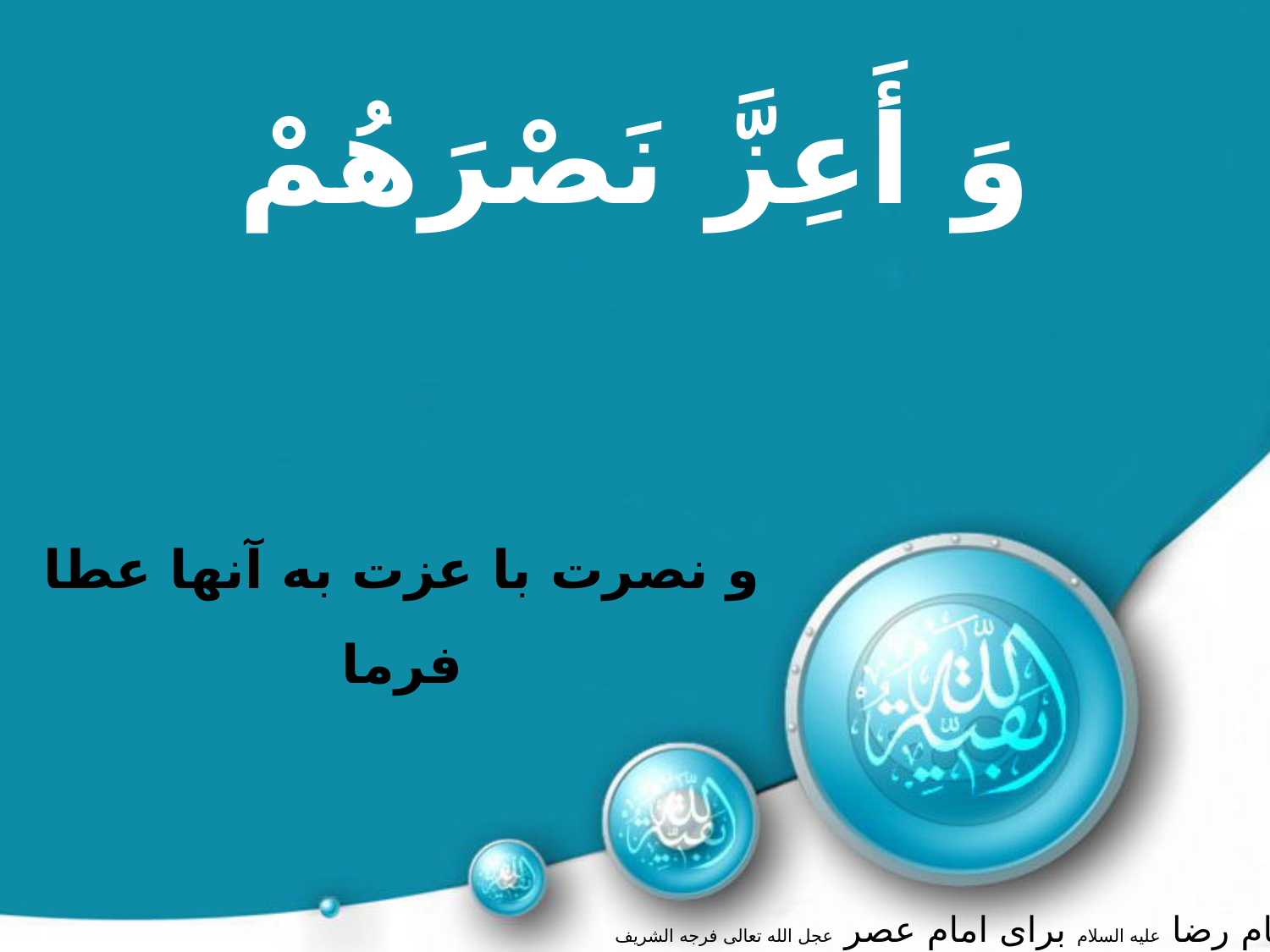

وَ أَعِزَّ نَصْرَهُمْ
و نصرت با عزت به آنها عطا فرما